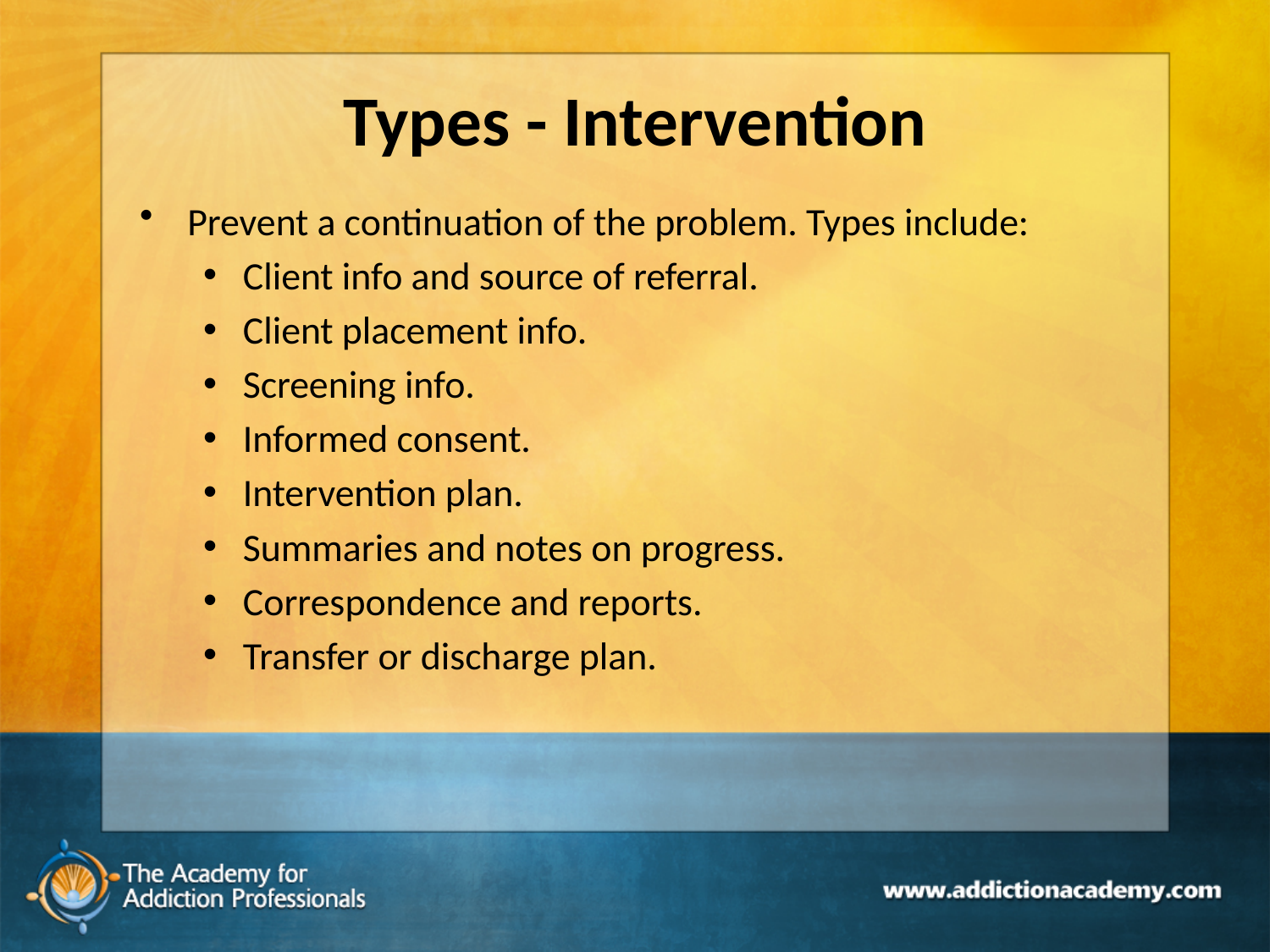

# Types - Intervention
Prevent a continuation of the problem. Types include:
Client info and source of referral.
Client placement info.
Screening info.
Informed consent.
Intervention plan.
Summaries and notes on progress.
Correspondence and reports.
Transfer or discharge plan.